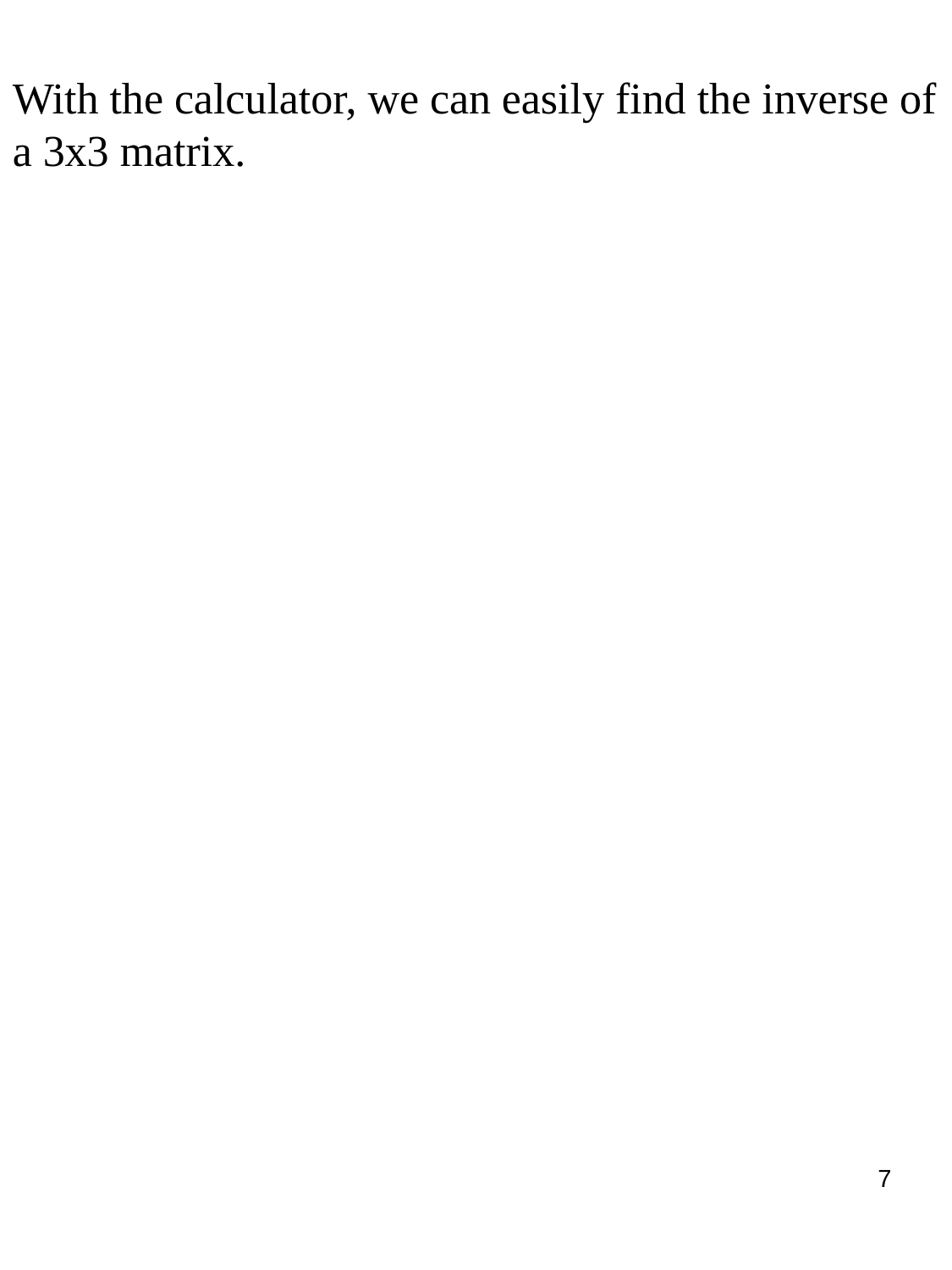

With the calculator, we can easily find the inverse of a 3x3 matrix.
7